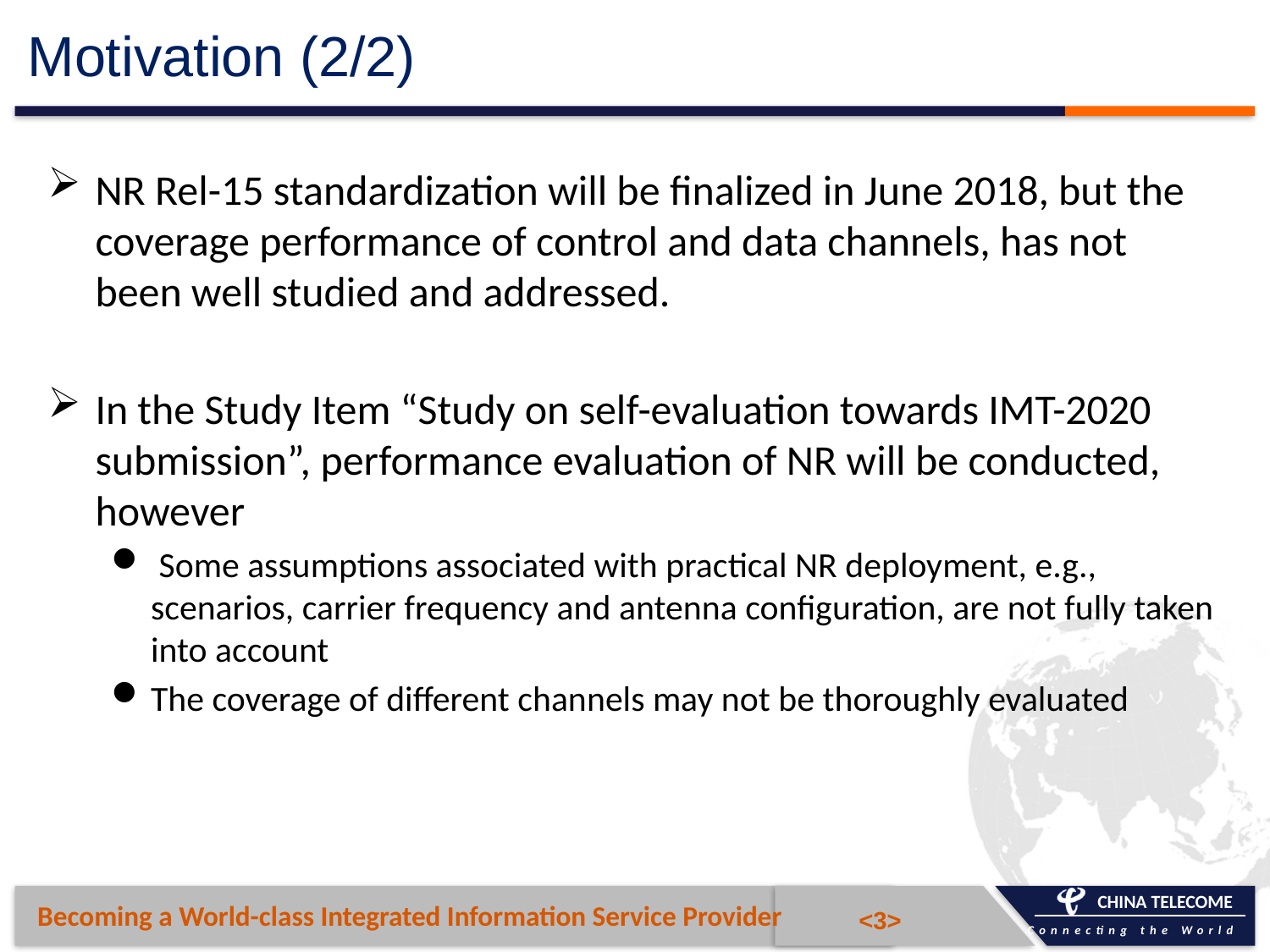

# Motivation (2/2)
NR Rel-15 standardization will be finalized in June 2018, but the coverage performance of control and data channels, has not been well studied and addressed.

In the Study Item “Study on self-evaluation towards IMT-2020 submission”, performance evaluation of NR will be conducted, however
 Some assumptions associated with practical NR deployment, e.g., scenarios, carrier frequency and antenna configuration, are not fully taken into account
The coverage of different channels may not be thoroughly evaluated